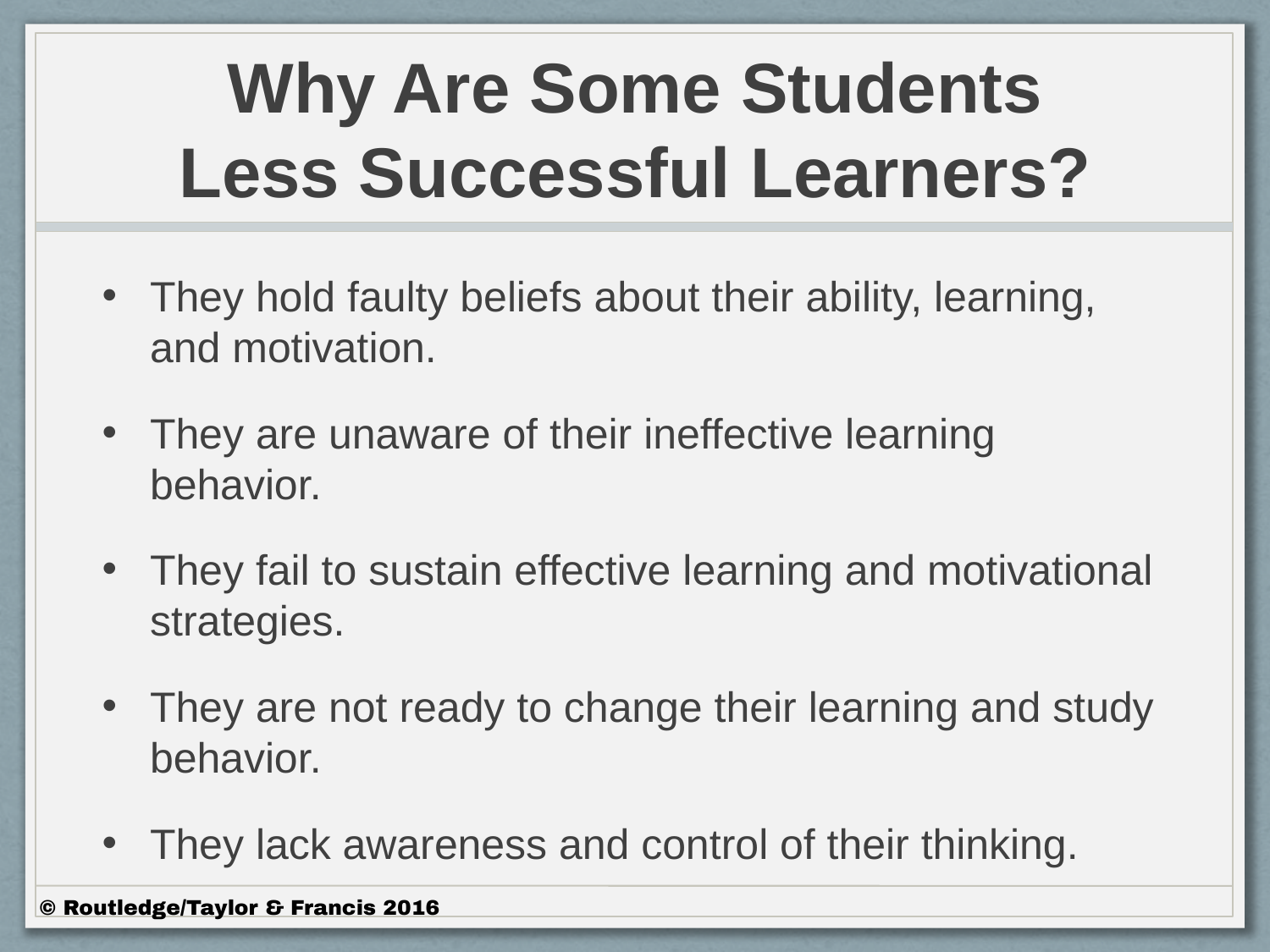

# Why Are Some Students Less Successful Learners?
They hold faulty beliefs about their ability, learning, and motivation.
They are unaware of their ineffective learning behavior.
They fail to sustain effective learning and motivational strategies.
They are not ready to change their learning and study behavior.
They lack awareness and control of their thinking.
© Routledge/Taylor & Francis 2016